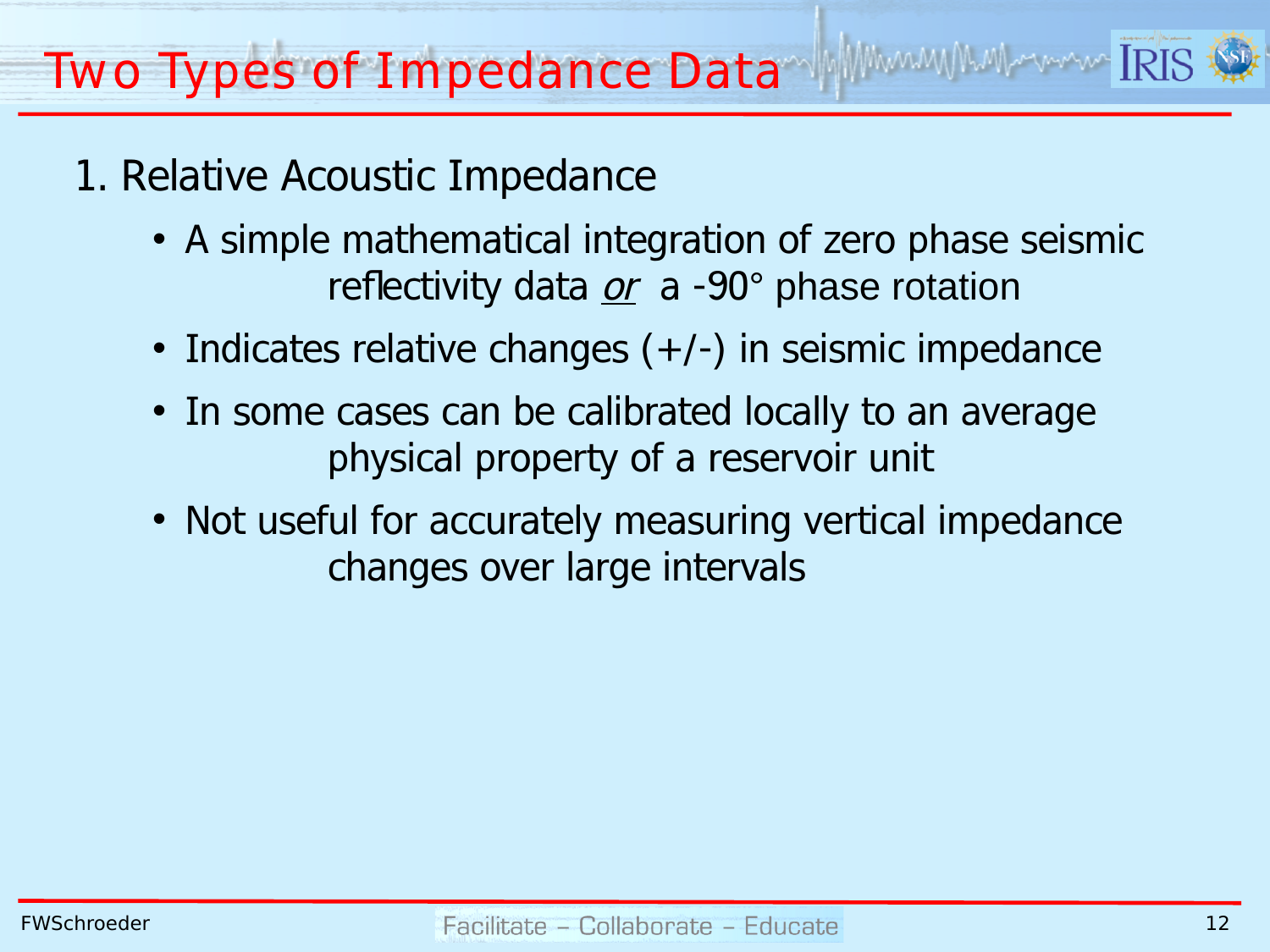

# Two Types of Impedance Data
Relative Acoustic Impedance
A simple mathematical integration of zero phase seismic 	reflectivity data or  a -90° phase rotation
Indicates relative changes (+/-) in seismic impedance
In some cases can be calibrated locally to an average 	physical property of a reservoir unit
Not useful for accurately measuring vertical impedance 	changes over large intervals